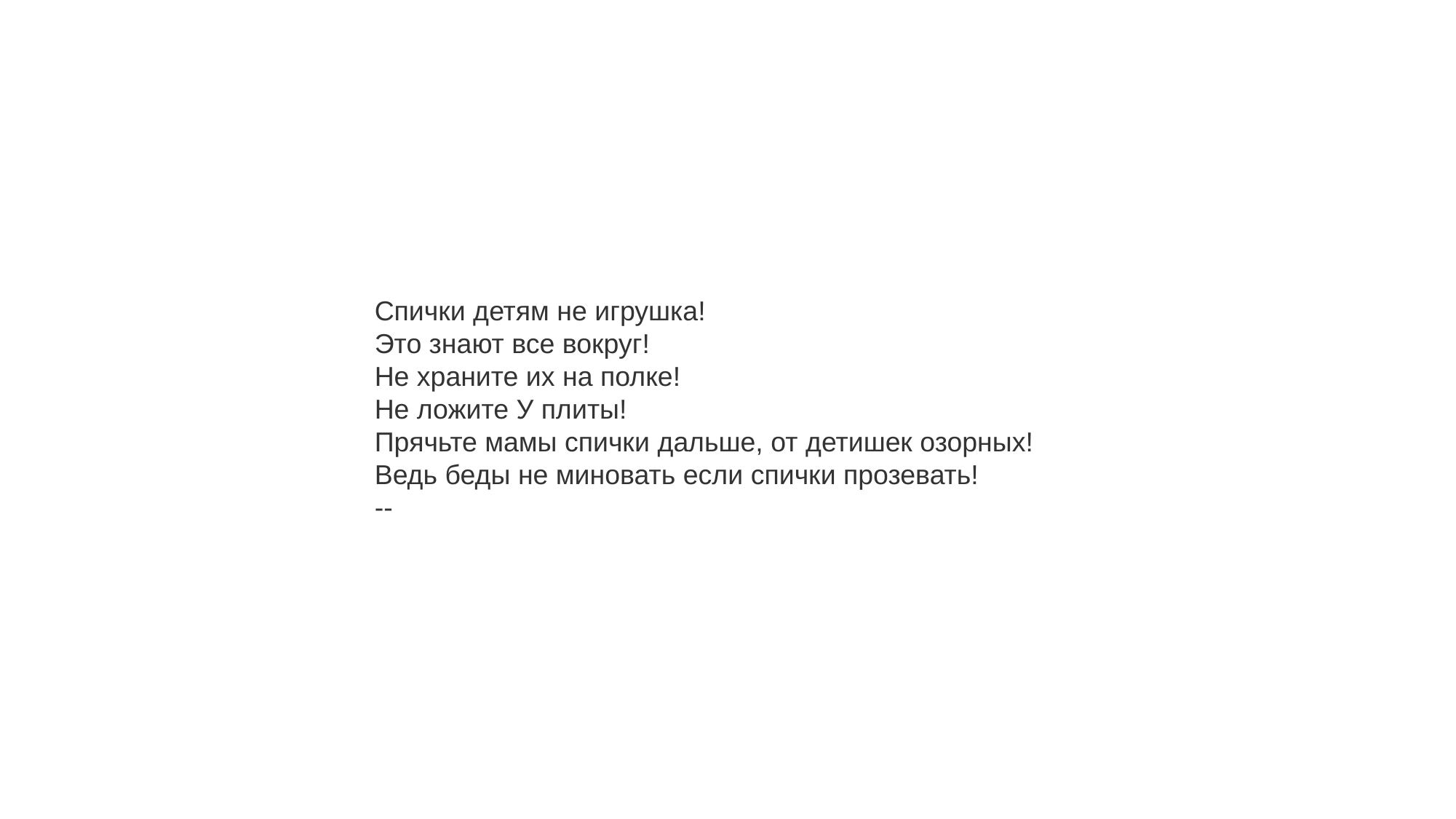

#

Спички детям не игрушка!
Это знают все вокруг!
Не храните их на полке!
Не ложите У плиты! 
Прячьте мамы спички дальше, от детишек озорных!
Ведь беды не миновать если спички прозевать!
--